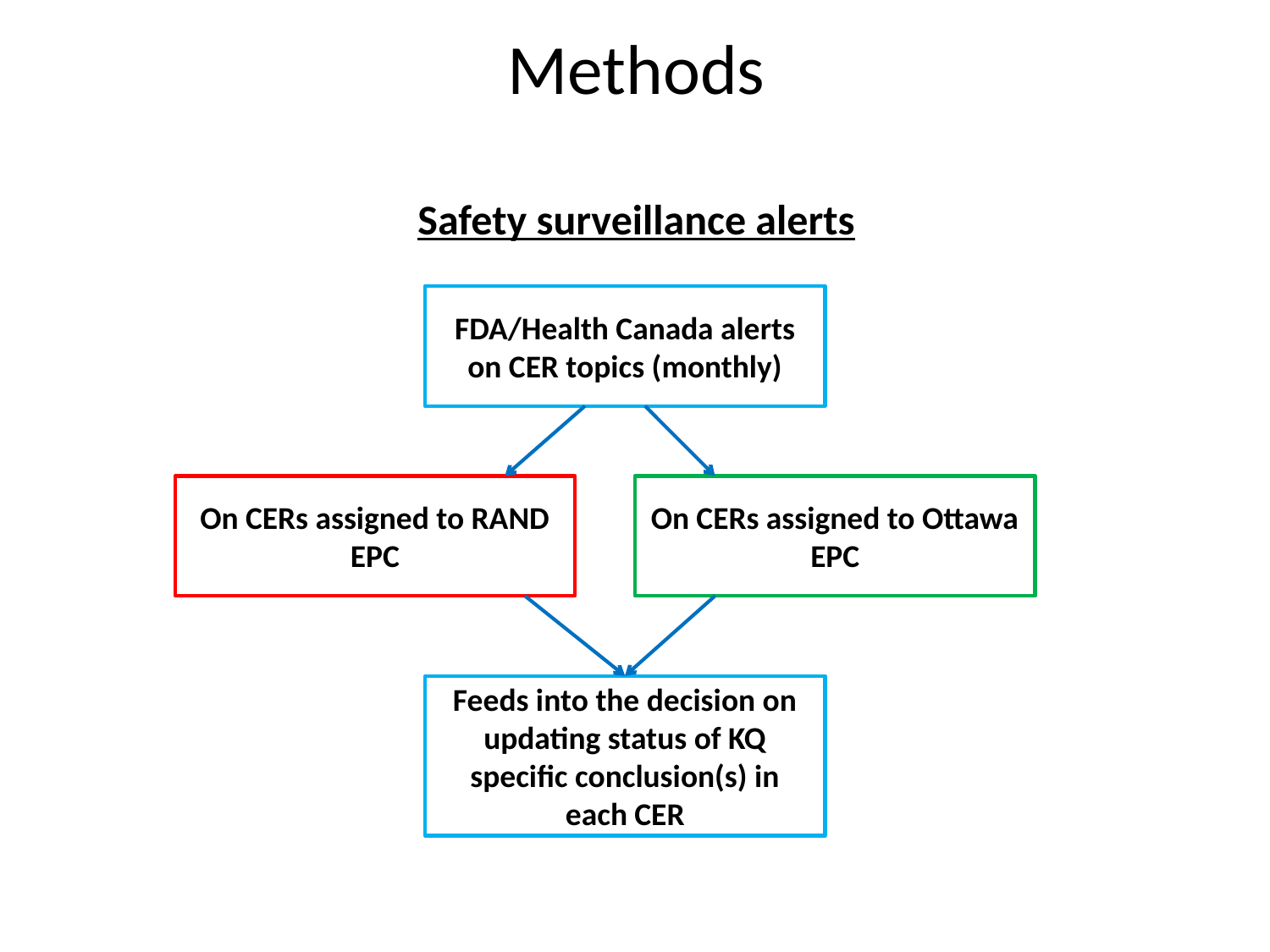

# Methods Safety surveillance alerts
FDA/Health Canada alerts on CER topics (monthly)
On CERs assigned to RAND EPC
On CERs assigned to Ottawa EPC
Feeds into the decision on updating status of KQ specific conclusion(s) in each CER